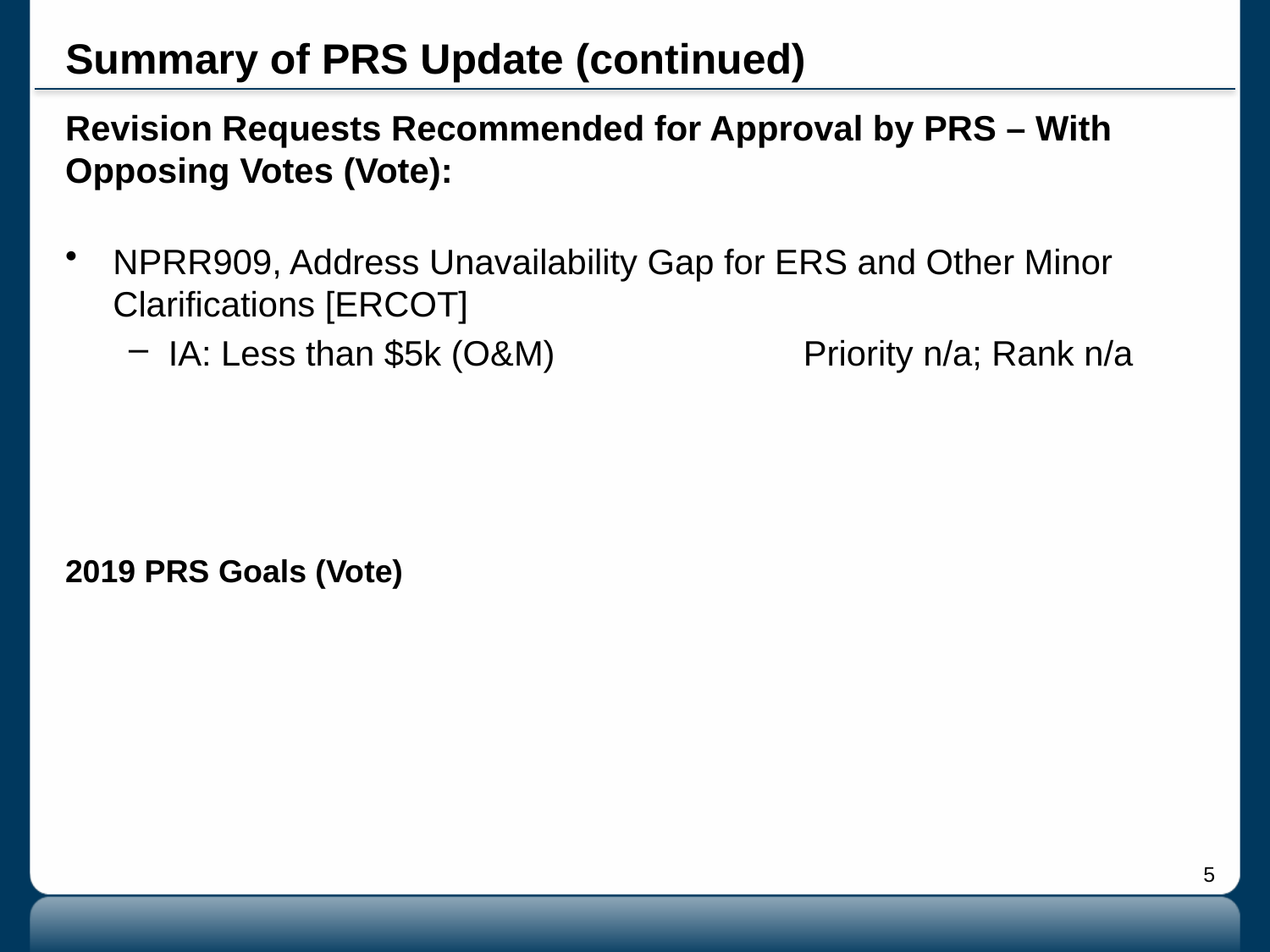

# Summary of PRS Update (continued)
Revision Requests Recommended for Approval by PRS – With Opposing Votes (Vote):

NPRR909, Address Unavailability Gap for ERS and Other Minor Clarifications [ERCOT]
IA: Less than $5k (O&M) 		Priority n/a; Rank n/a

2019 PRS Goals (Vote)